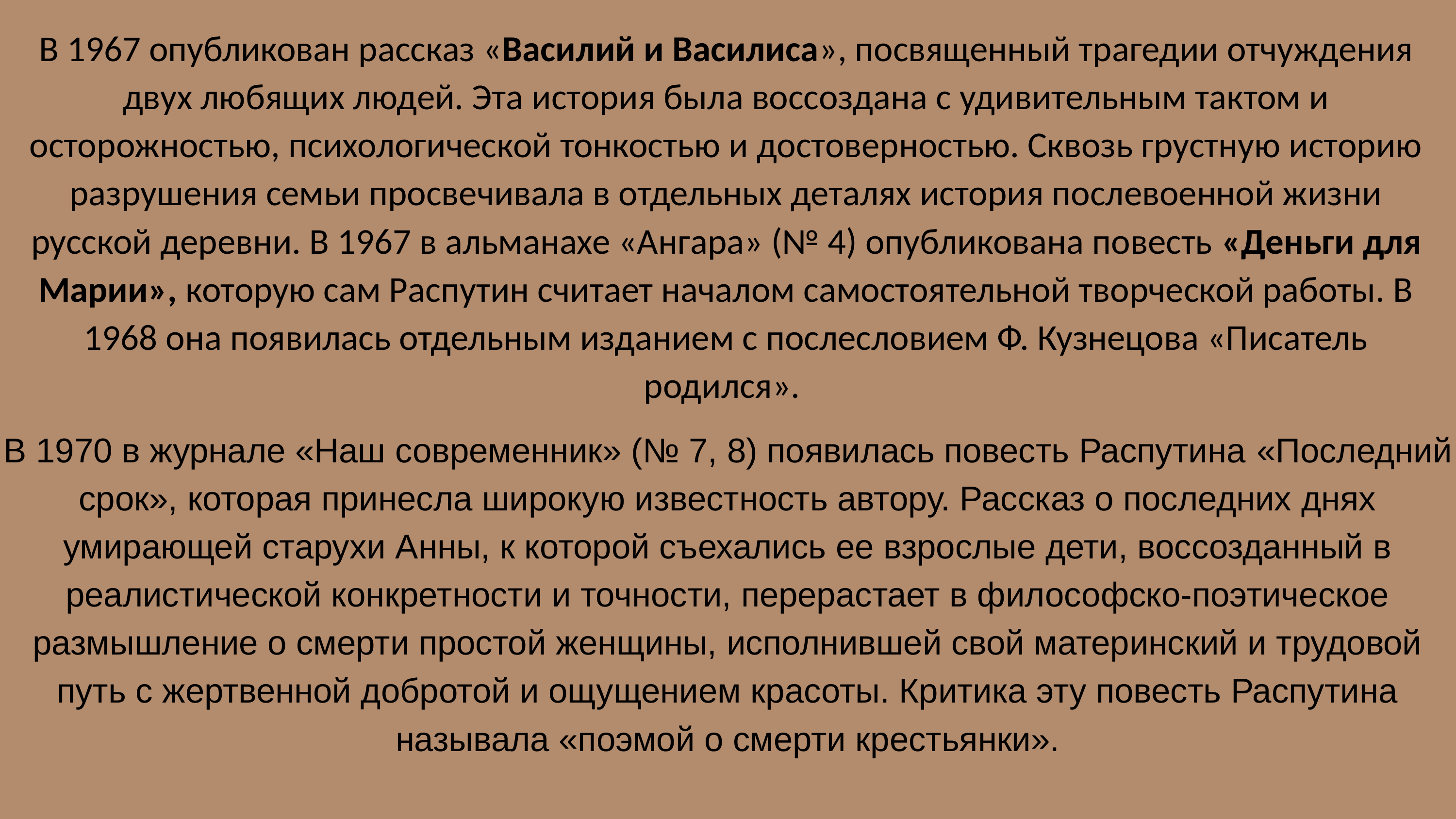

В 1967 опубликован рассказ «Василий и Василиса», посвященный трагедии отчуждения двух любящих людей. Эта история была воссоздана с удивительным тактом и осторожностью, психологической тонкостью и достоверностью. Сквозь грустную историю разрушения семьи просвечивала в отдельных деталях история послевоенной жизни русской деревни. В 1967 в альманахе «Ангара» (№ 4) опубликована повесть «Деньги для Марии», которую сам Распутин считает началом самостоятельной творческой работы. В 1968 она появилась отдельным изданием с послесловием Ф. Кузнецова «Писатель родился».
В 1970 в журнале «Наш современник» (№ 7, 8) появилась повесть Распутина «Последний срок», которая принесла широкую известность автору. Рассказ о последних днях умирающей старухи Анны, к которой съехались ее взрослые дети, воссозданный в реалистической конкретности и точности, перерастает в философско-поэтическое размышление о смерти простой женщины, исполнившей свой материнский и трудовой путь с жертвенной добротой и ощущением красоты. Критика эту повесть Распутина называла «поэмой о смерти крестьянки».